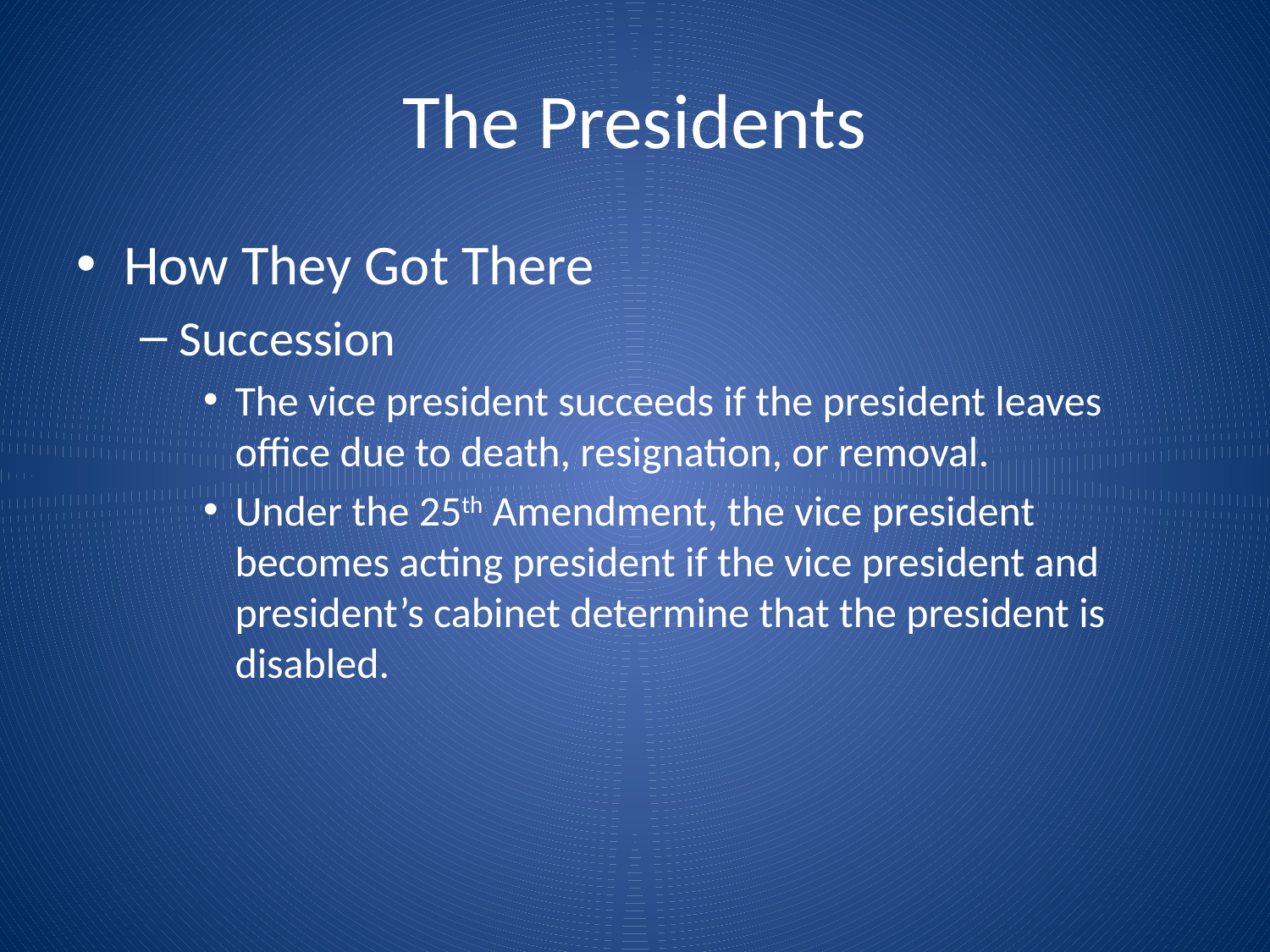

# The Presidents
How They Got There
Succession
The vice president succeeds if the president leaves office due to death, resignation, or removal.
Under the 25th Amendment, the vice president becomes acting president if the vice president and president’s cabinet determine that the president is disabled.